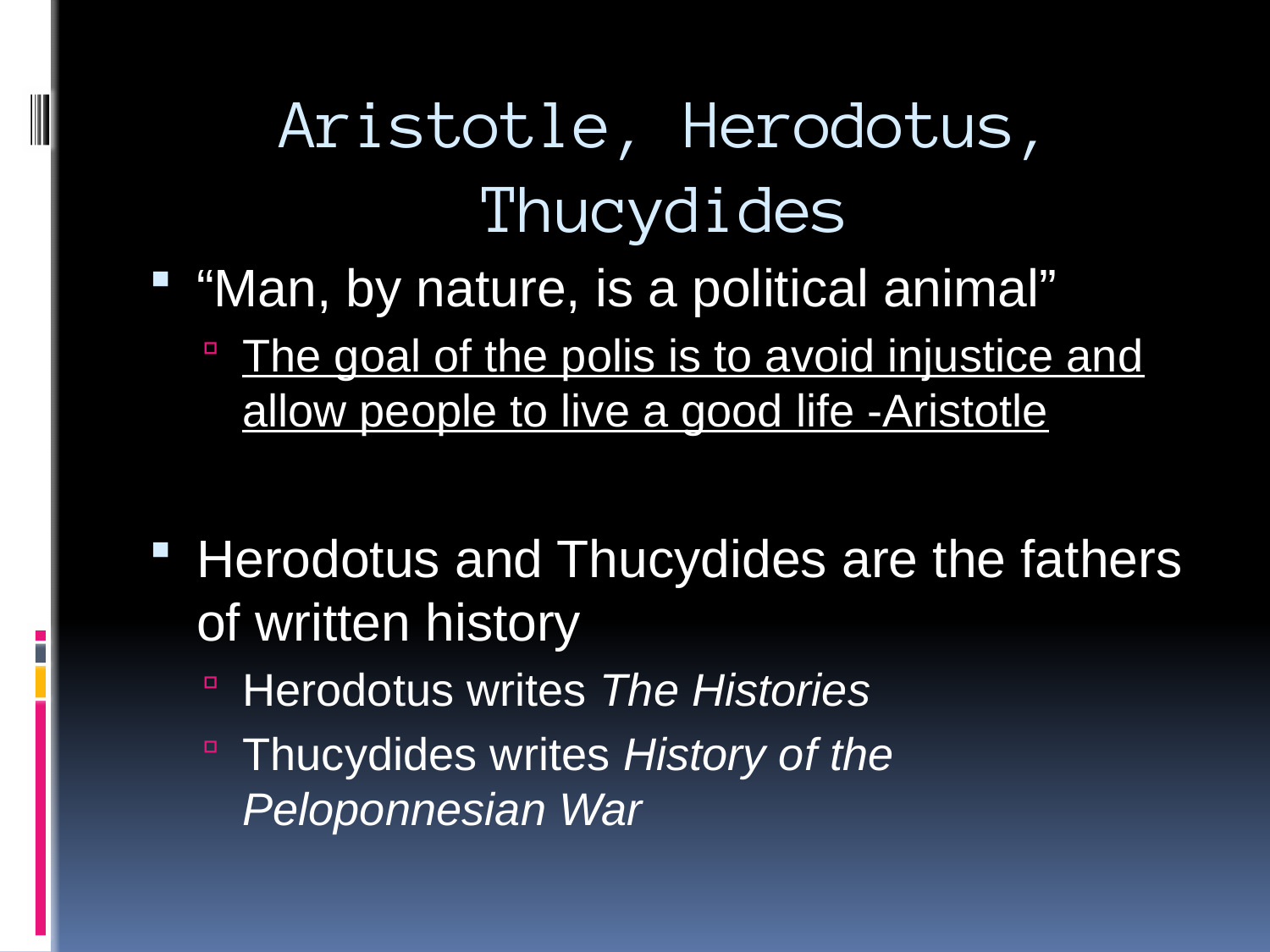

# Aristotle, Herodotus, Thucydides
“Man, by nature, is a political animal”
The goal of the polis is to avoid injustice and allow people to live a good life -Aristotle

Herodotus and Thucydides are the fathers of written history
Herodotus writes The Histories
Thucydides writes History of the Peloponnesian War